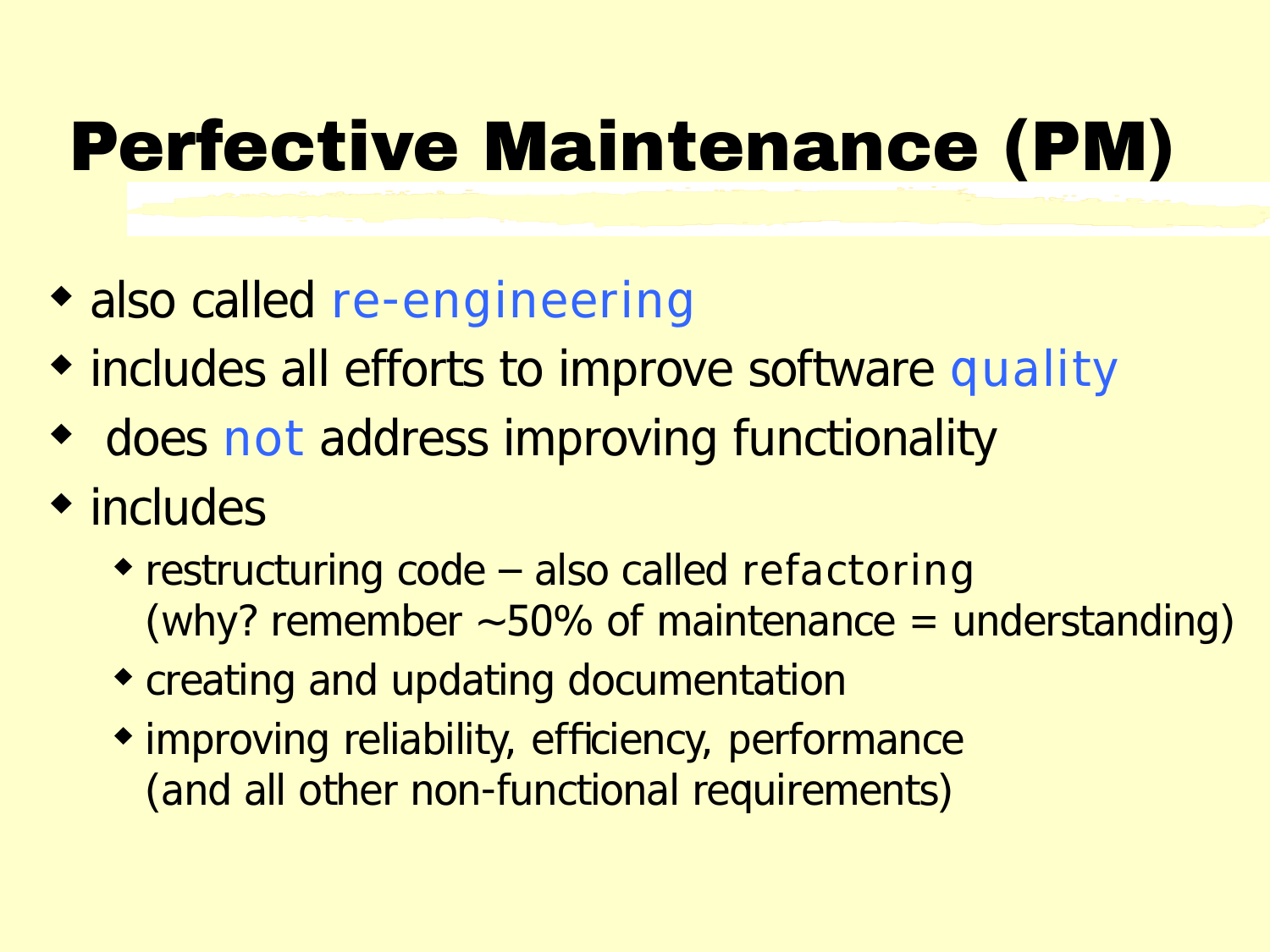

# Perfective Maintenance (PM)
also called re-engineering
includes all efforts to improve software quality
 does not address improving functionality
includes
restructuring code – also called refactoring
(why? remember ~50% of maintenance = understanding)
creating and updating documentation
improving reliability, efficiency, performance
(and all other non-functional requirements)